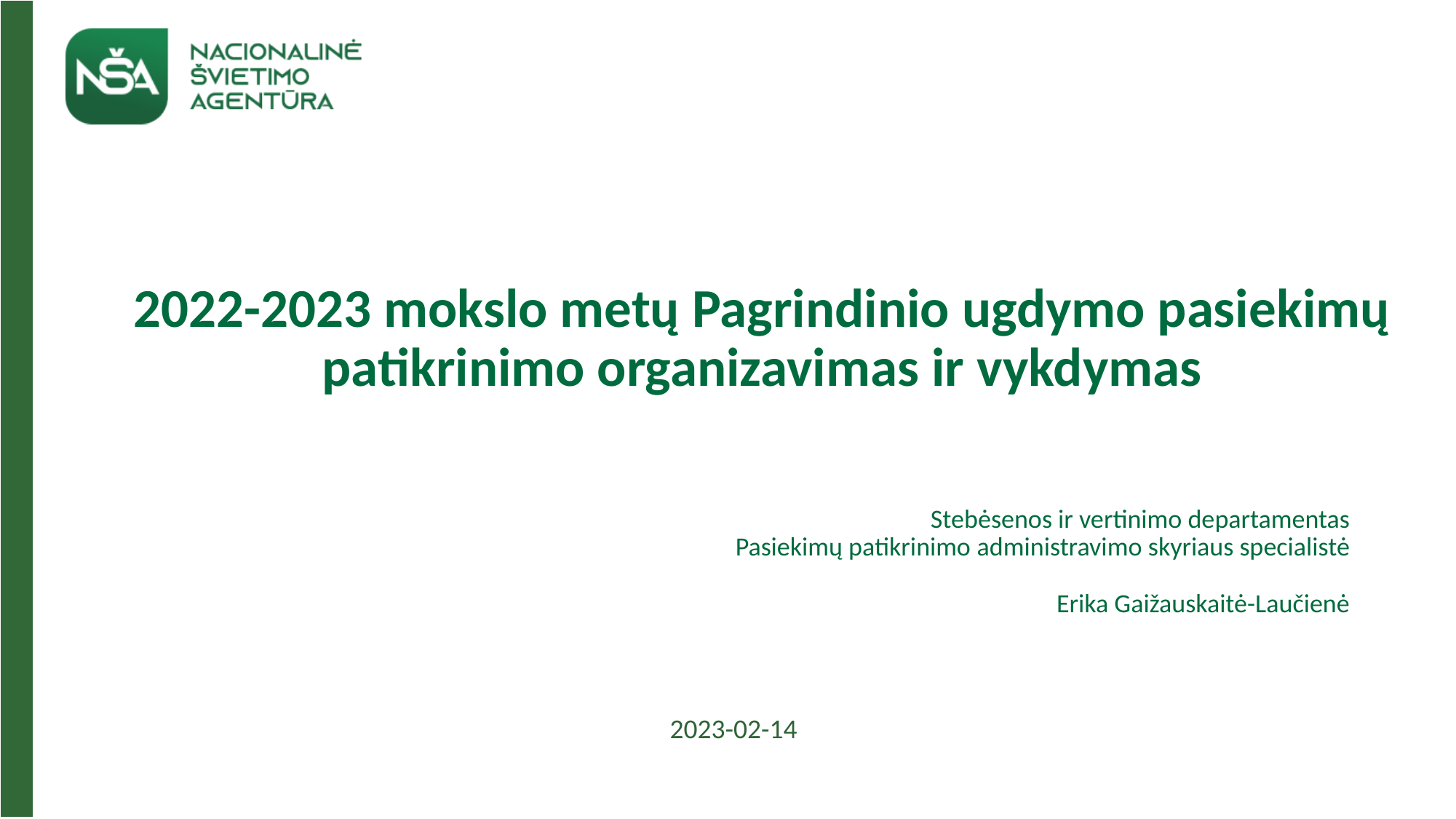

2022-2023 mokslo metų Pagrindinio ugdymo pasiekimų patikrinimo organizavimas ir vykdymas

Stebėsenos ir vertinimo departamentas
Pasiekimų patikrinimo administravimo skyriaus specialistė

Erika Gaižauskaitė-Laučienė

2023-02-14